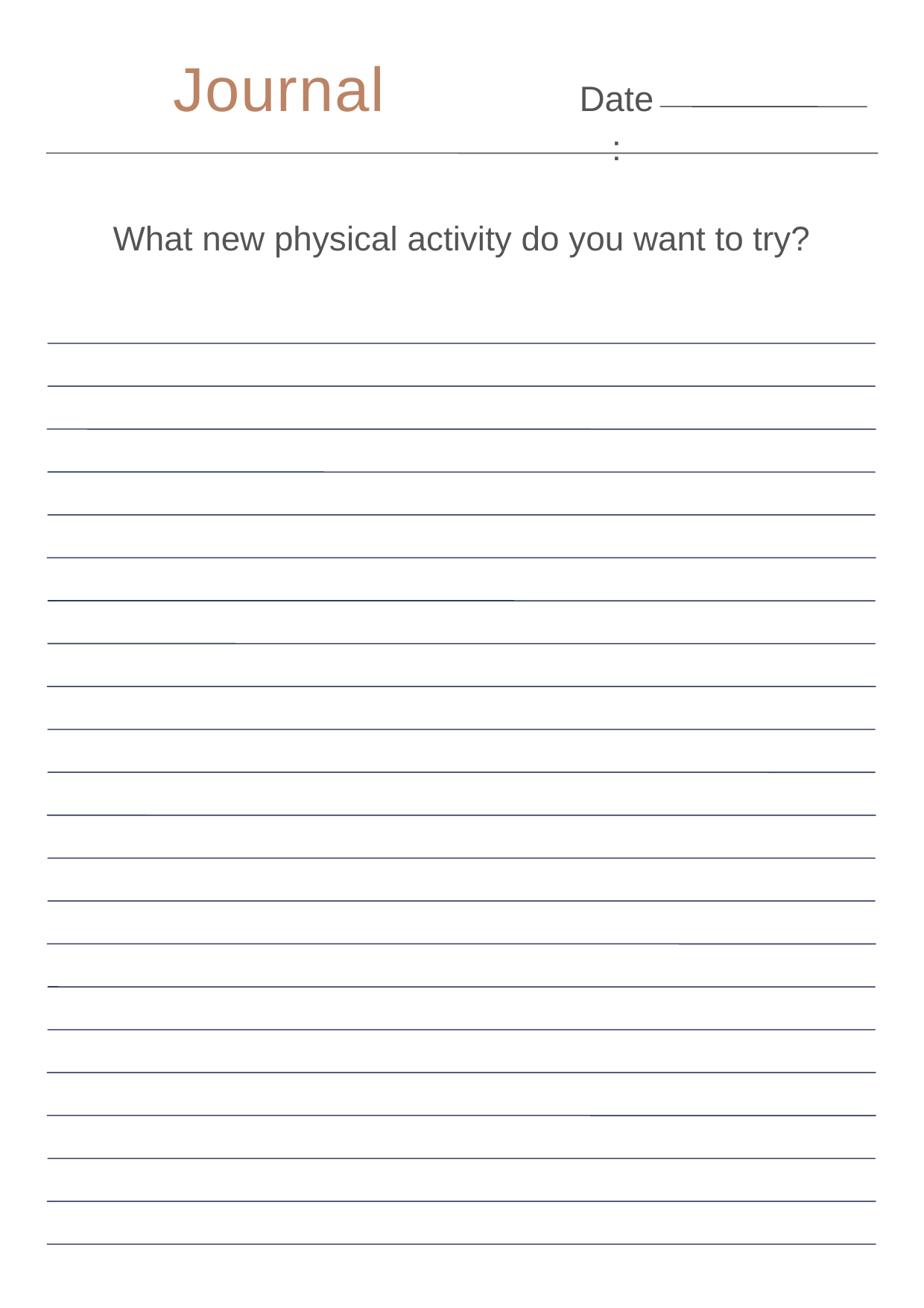

Journal
Date:

What new physical activity do you want to try?